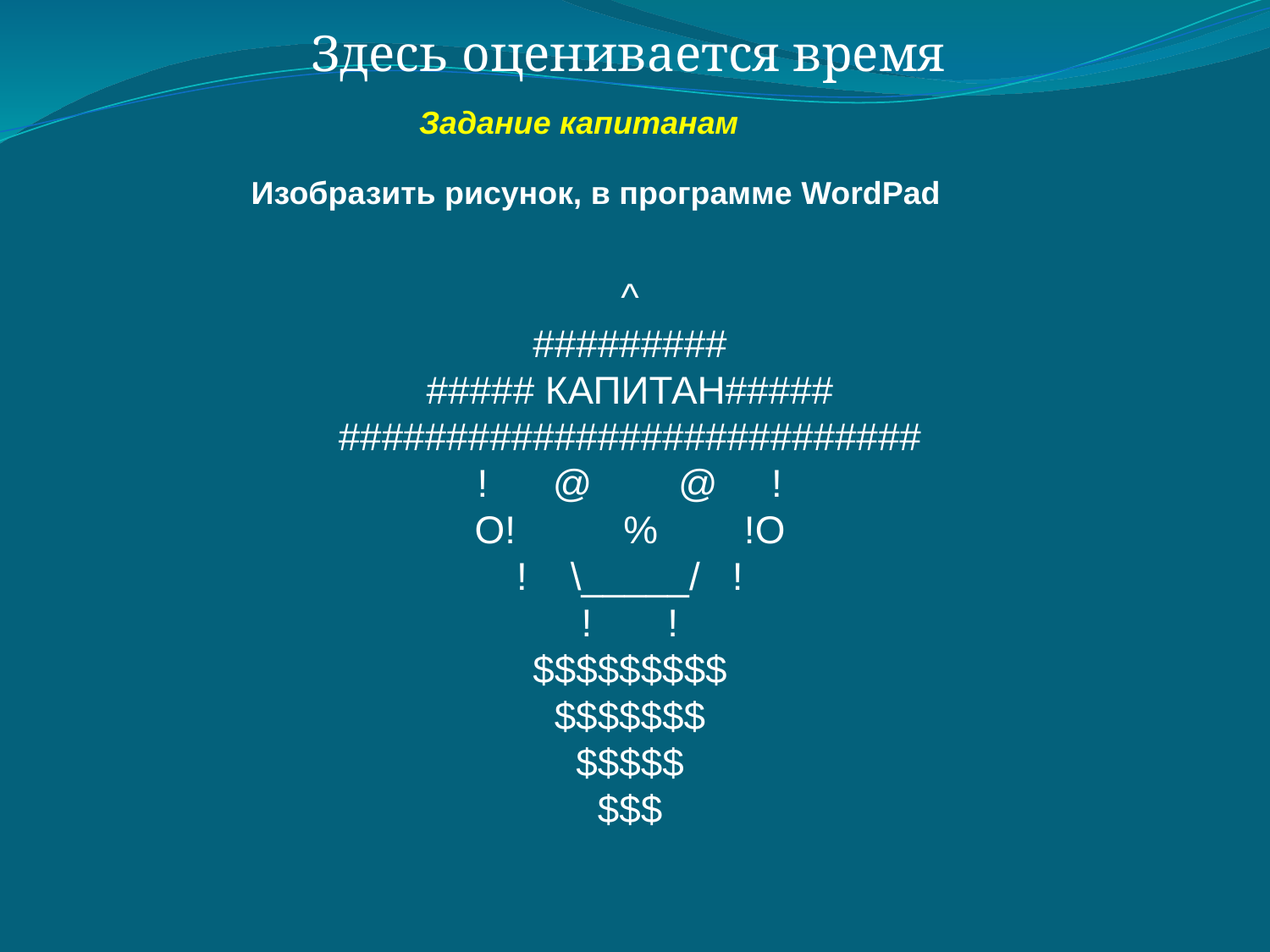

Здесь оценивается время
Задание капитанам
Изобразить рисунок, в программе WordPad

^
#########
##### КАПИТАН#####
###########################
!      @        @     !
O!          %        !O
!    \_____/   !
!       !
$$$$$$$$$
$$$$$$$
$$$$$
$$$